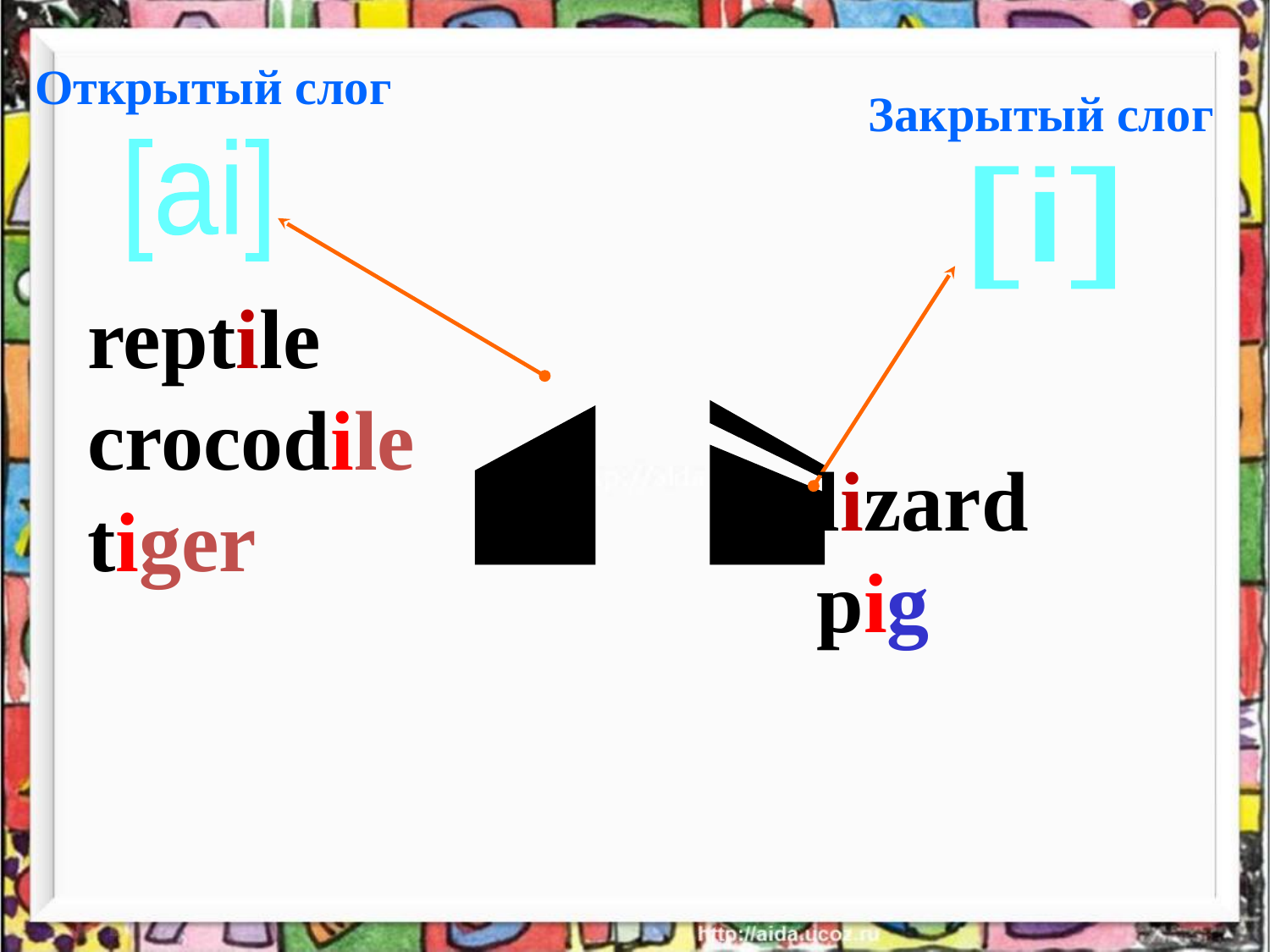

Открытый слог
Закрытый слог
[ai]
[i]

reptile
crocodile
tiger
      lizard
pig

Ii